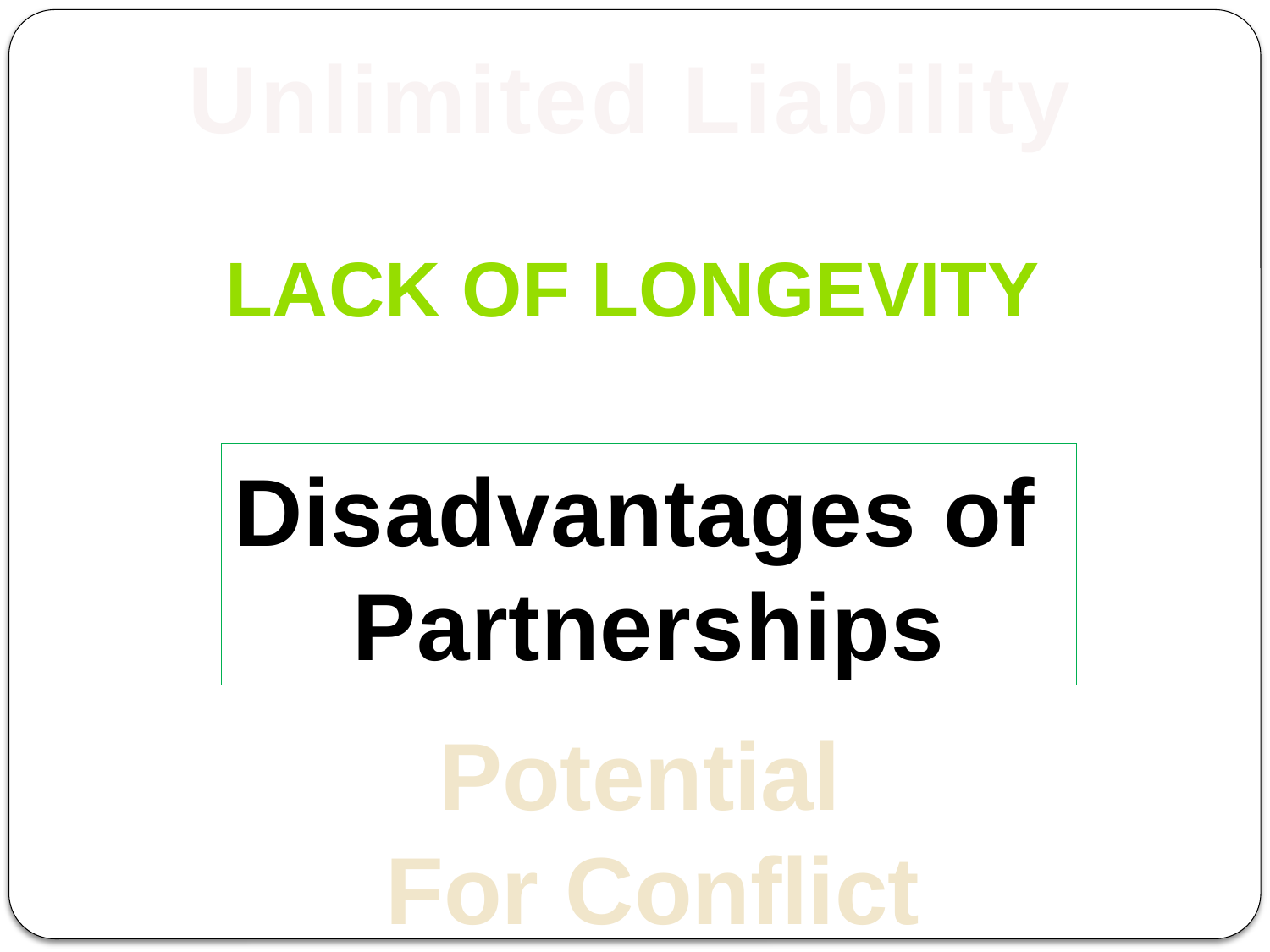

Unlimited Liability
Lack of Longevity
Disadvantages of
Partnerships
Potential
For Conflict